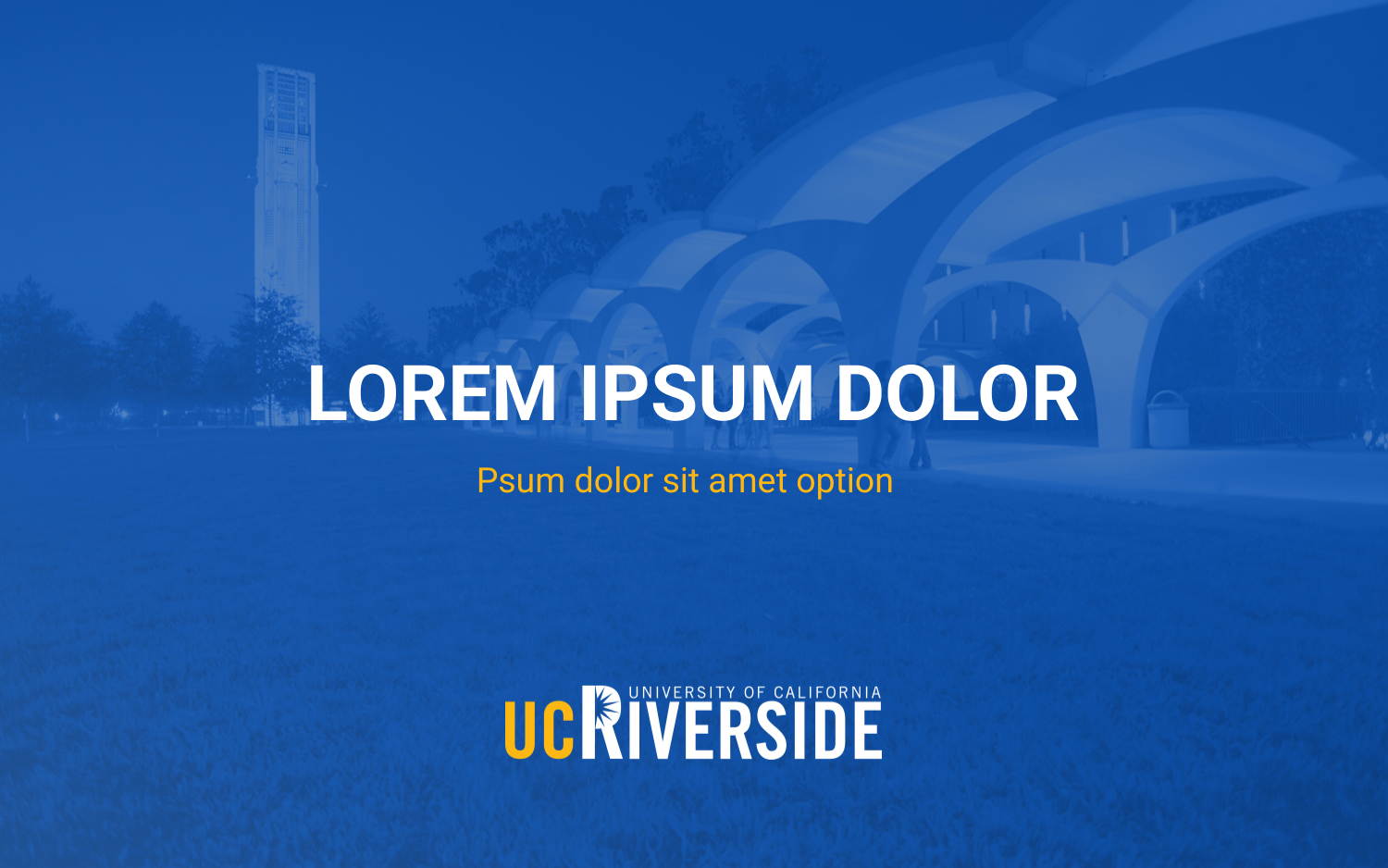

# LOREM IPSUM DOLOR
Psum dolor sit amet option